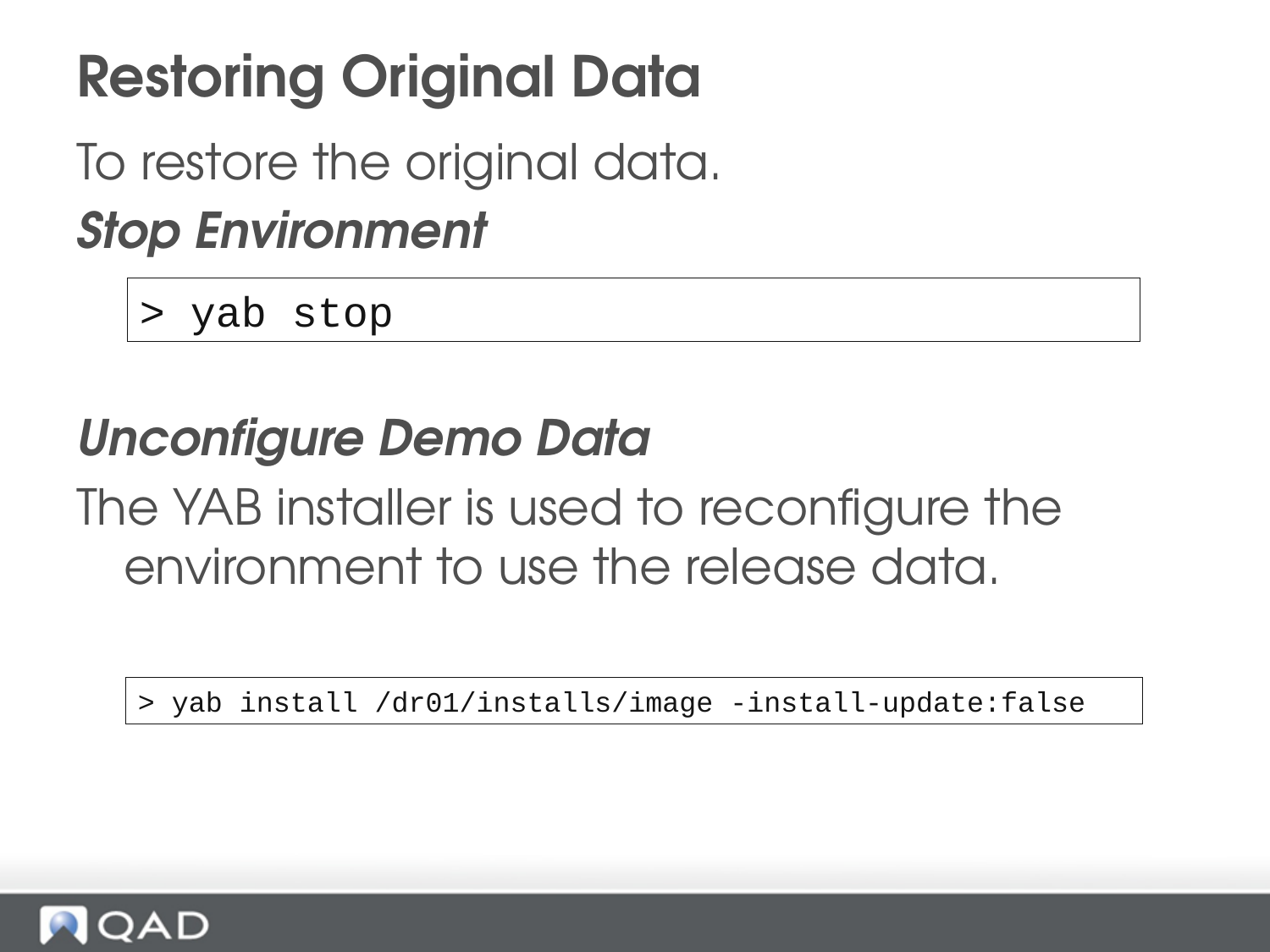

# Restoring Original Data
To restore the original data.
Stop Environment

Unconfigure Demo Data
The YAB installer is used to reconfigure the environment to use the release data.
> yab stop
> yab install /dr01/installs/image -install-update:false